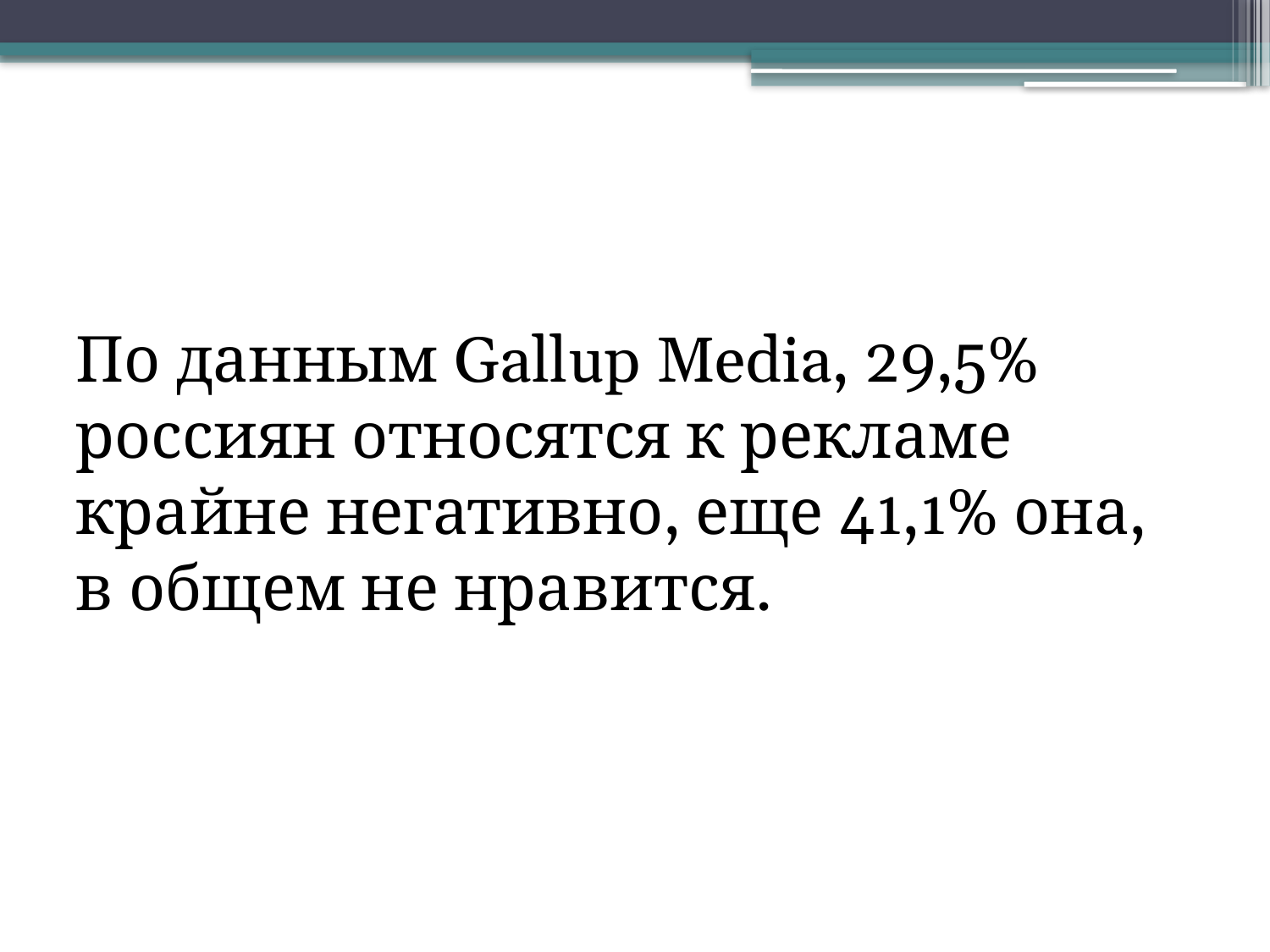

По данным Gallup Media, 29,5% россиян относятся к рекламе крайне негативно, еще 41,1% она, в общем не нравится.